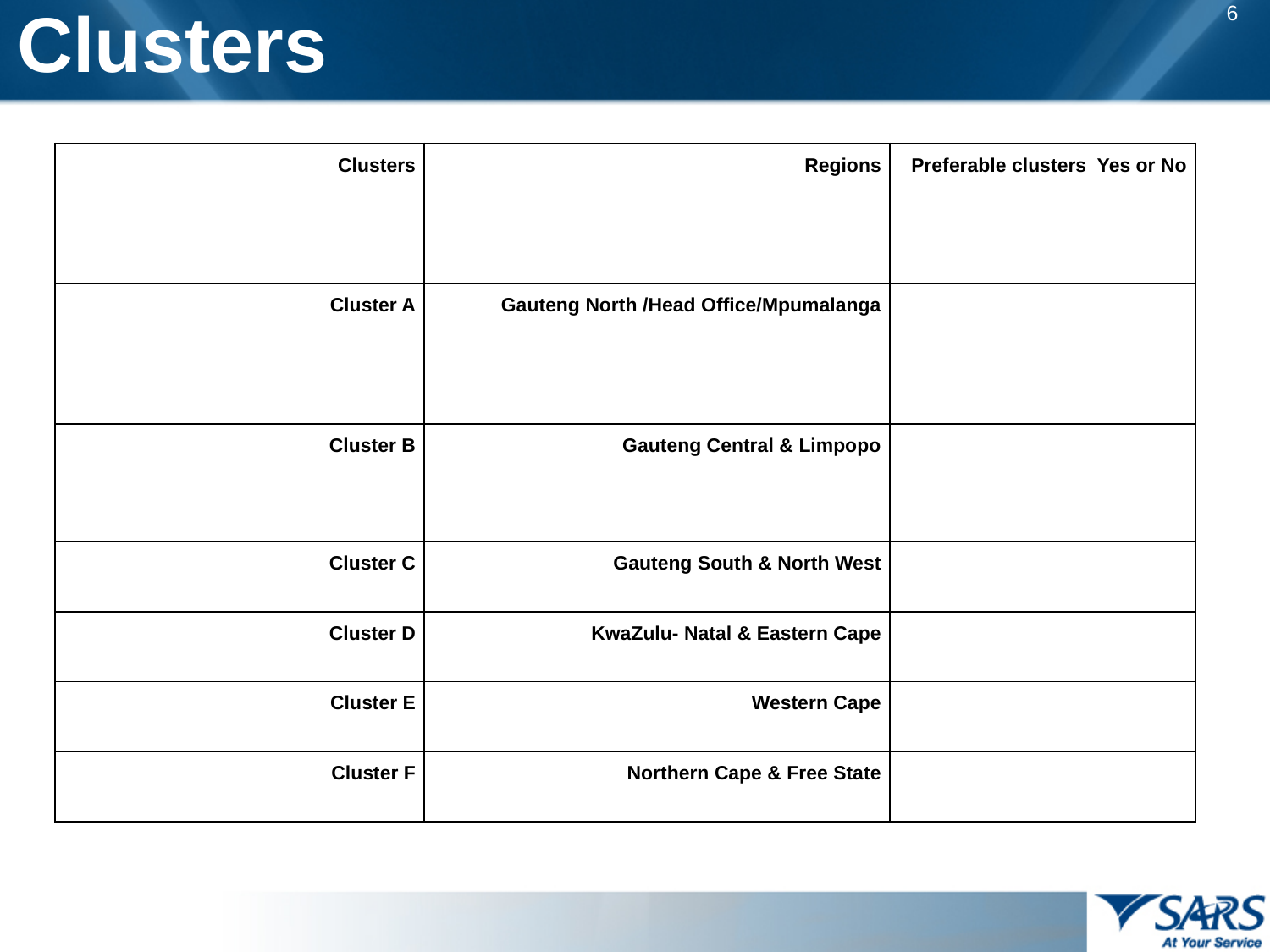

6
# Clusters
| Clusters | Regions | Preferable clusters Yes or No |
| --- | --- | --- |
| Cluster A | Gauteng North /Head Office/Mpumalanga |  |
| Cluster B | Gauteng Central & Limpopo |  |
| Cluster C | Gauteng South & North West |  |
| Cluster D | KwaZulu- Natal & Eastern Cape |  |
| Cluster E | Western Cape |  |
| Cluster F | Northern Cape & Free State |  |